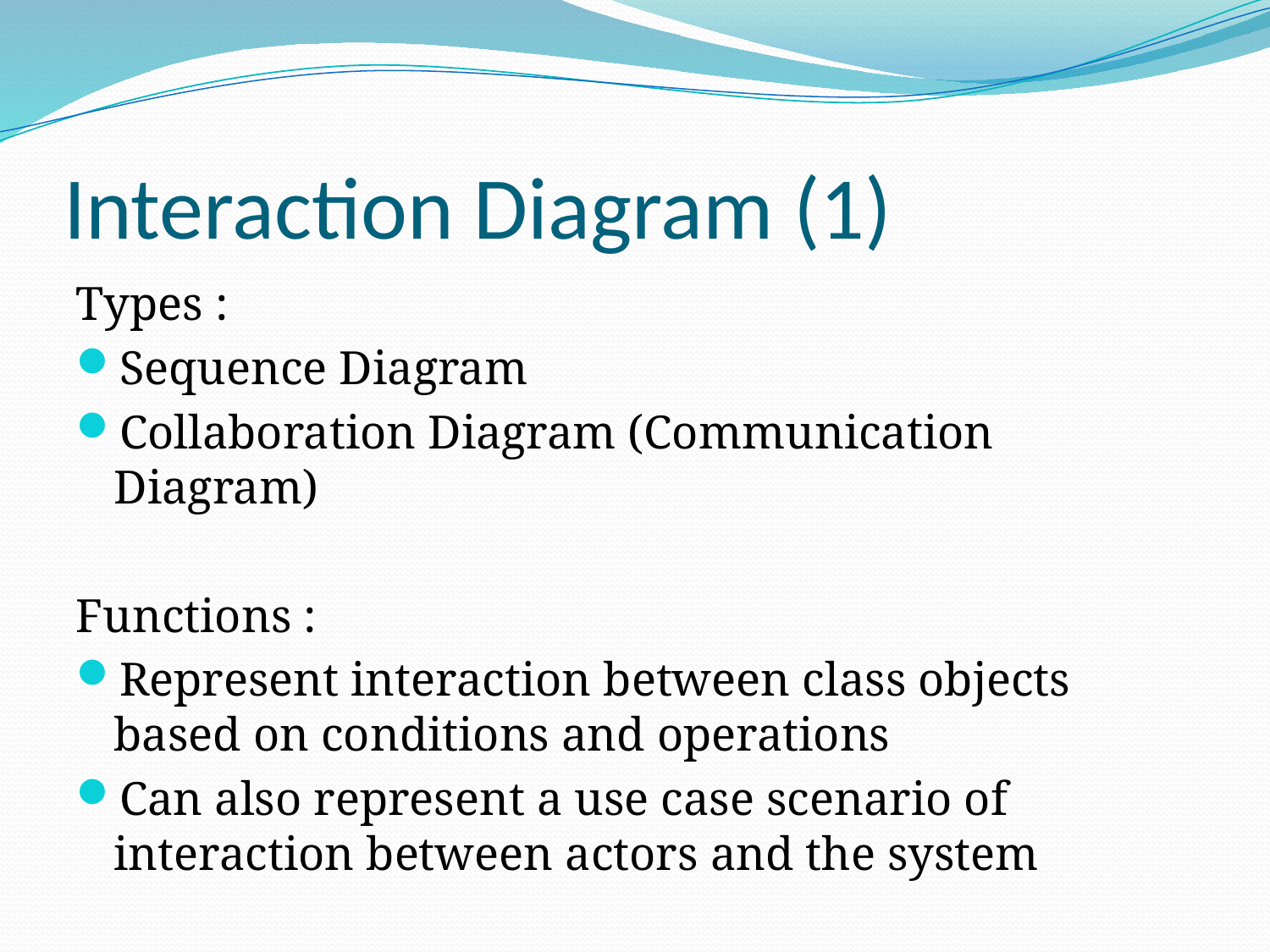

# Interaction Diagram (1)
Types :
Sequence Diagram
Collaboration Diagram (Communication Diagram)

Functions :
Represent interaction between class objects based on conditions and operations
Can also represent a use case scenario of interaction between actors and the system